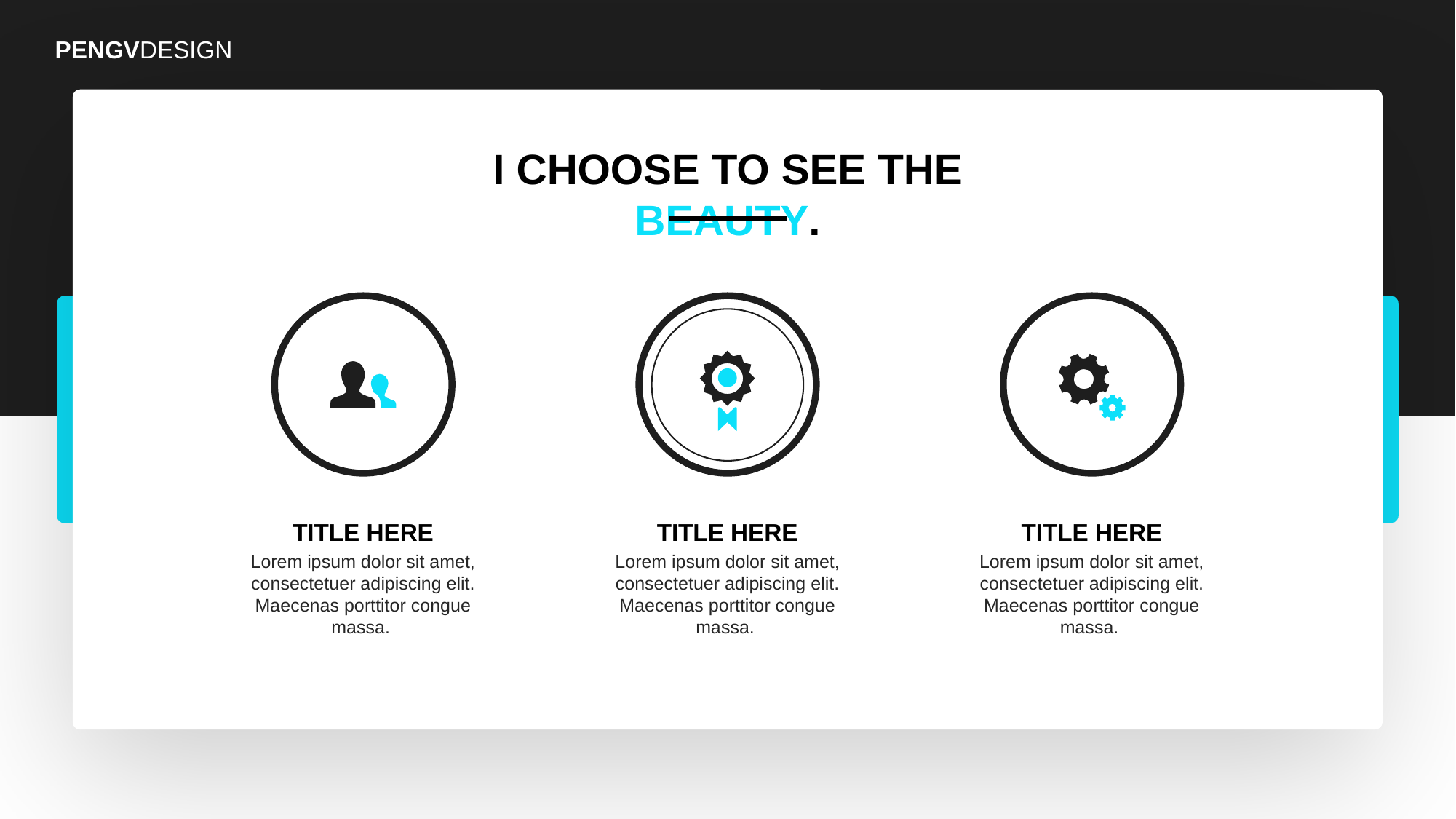

PENGVDESIGN

I CHOOSE TO SEE THE BEAUTY.

TITLE HERE
TITLE HERE
TITLE HERE
Lorem ipsum dolor sit amet, consectetuer adipiscing elit. Maecenas porttitor congue massa.
Lorem ipsum dolor sit amet, consectetuer adipiscing elit. Maecenas porttitor congue massa.
Lorem ipsum dolor sit amet, consectetuer adipiscing elit. Maecenas porttitor congue massa.